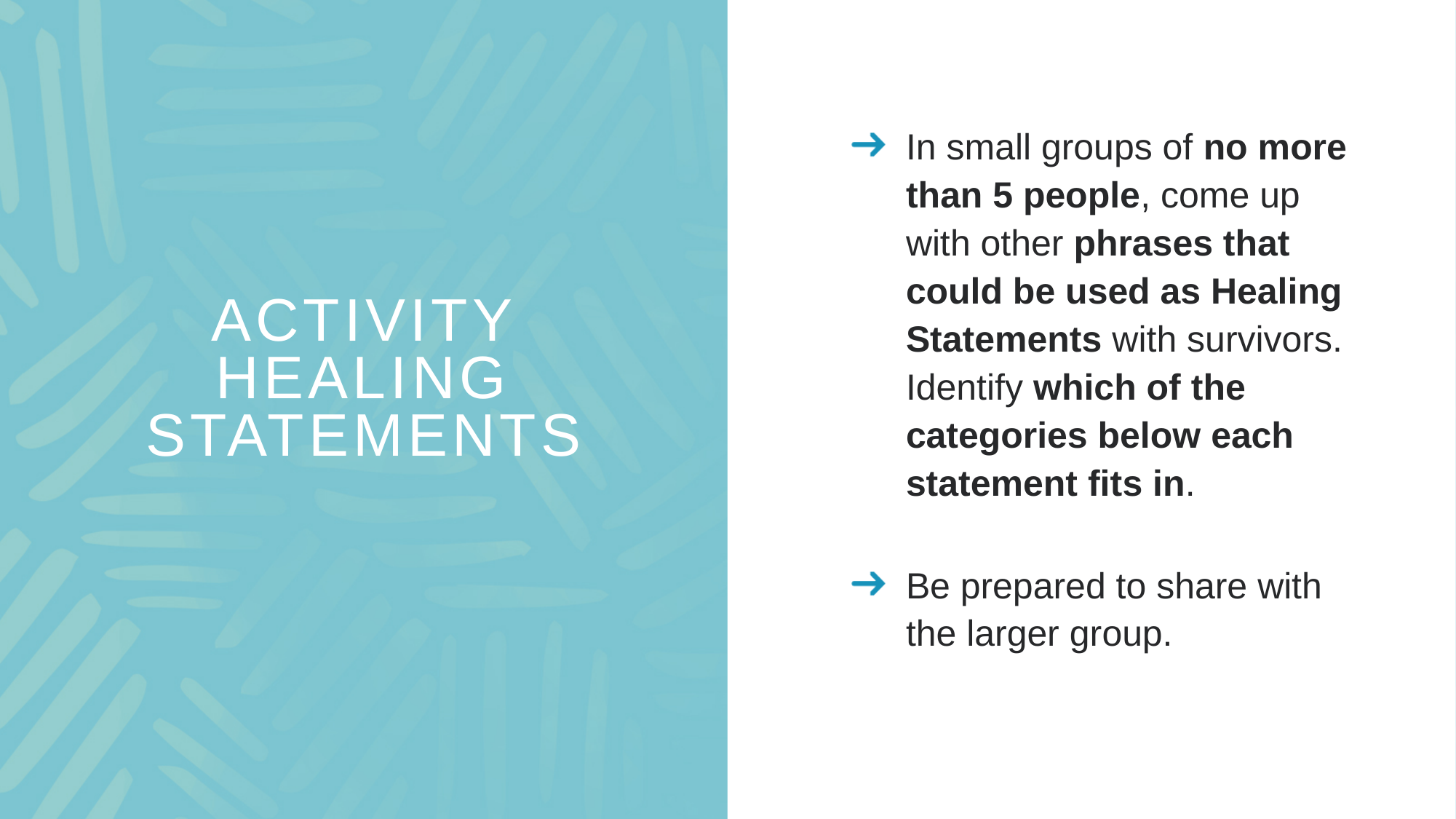

# Activity healing statements
In small groups of no more than 5 people, come up with other phrases that could be used as Healing Statements with survivors. Identify which of the categories below each statement fits in.
Be prepared to share with the larger group.